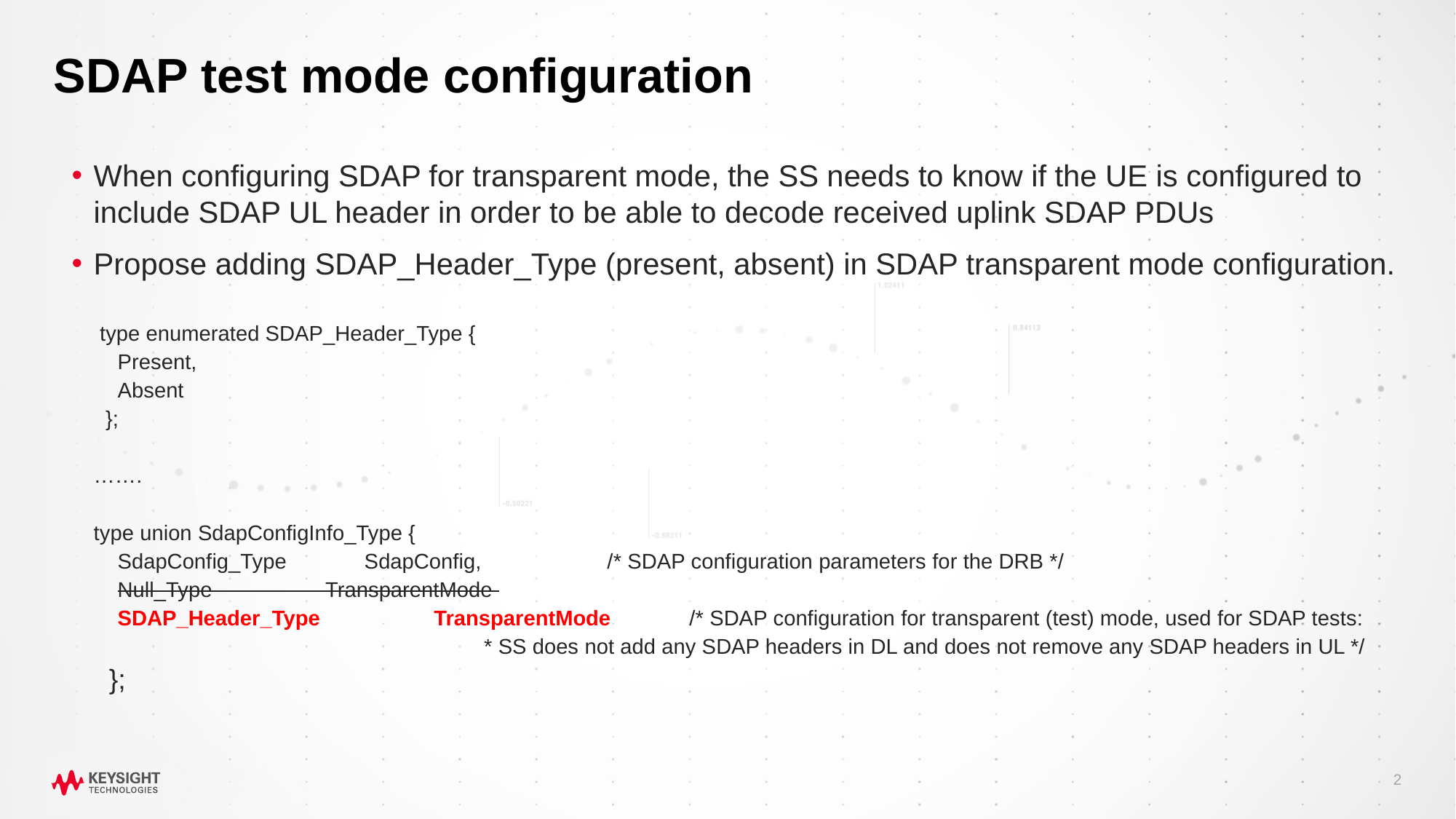

# SDAP test mode configuration
When configuring SDAP for transparent mode, the SS needs to know if the UE is configured to include SDAP UL header in order to be able to decode received uplink SDAP PDUs
Propose adding SDAP_Header_Type (present, absent) in SDAP transparent mode configuration.

 type enumerated SDAP_Header_Type {
    Present,
    Absent
  };

…….

type union SdapConfigInfo_Type {
    SdapConfig_Type             SdapConfig,                     /* SDAP configuration parameters for the DRB */
    Null_Type                   TransparentMode
    SDAP_Header_Type                   TransparentMode             /* SDAP configuration for transparent (test) mode, used for SDAP tests:
                                                                 * SS does not add any SDAP headers in DL and does not remove any SDAP headers in UL */
  };